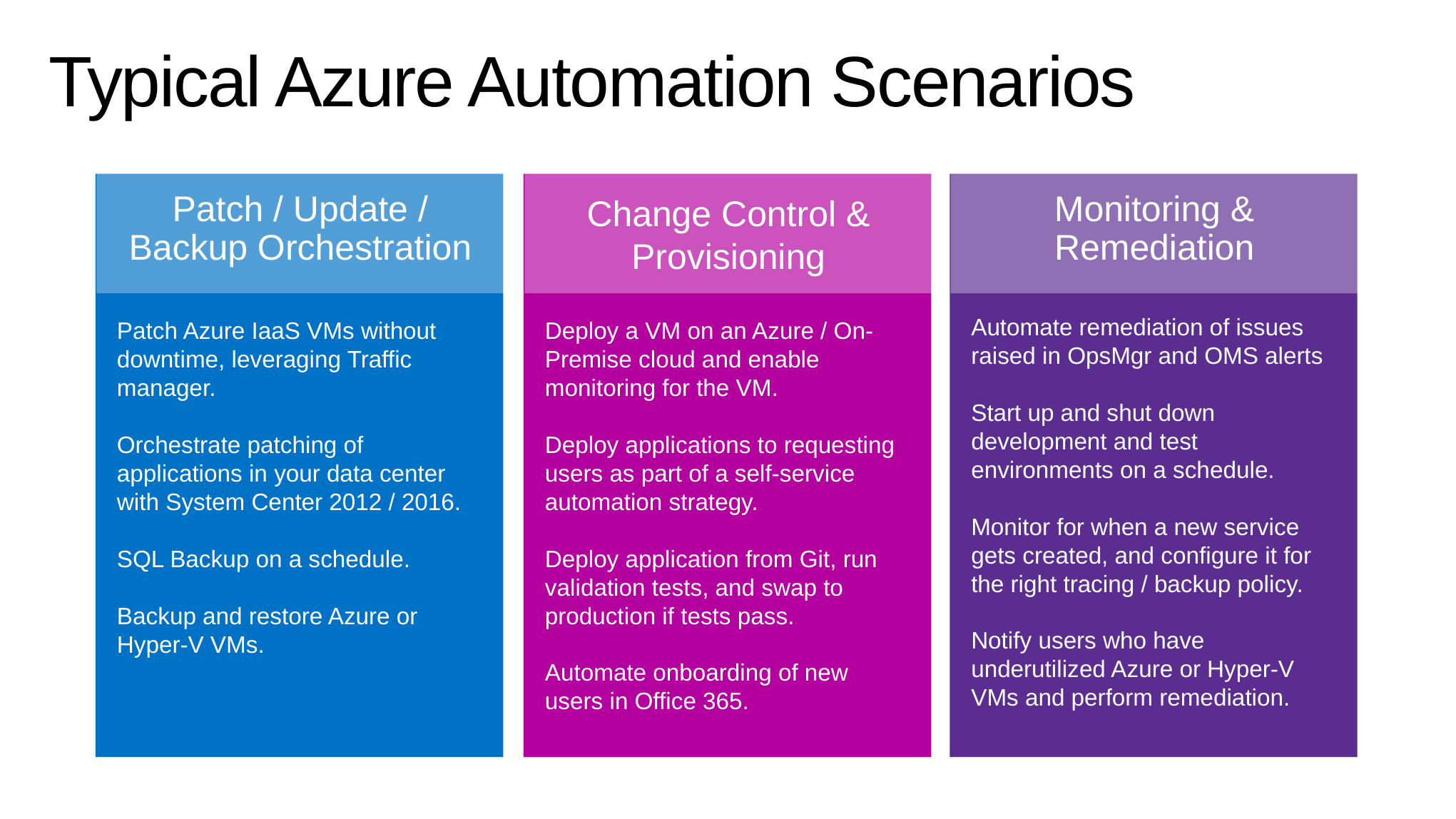

# Typical Azure Automation Scenarios
Patch / Update / Backup Orchestration
Monitoring & Remediation

Patch Azure IaaS VMs without downtime, leveraging Traffic manager.

Orchestrate patching of applications in your data center with System Center 2012 / 2016.

SQL Backup on a schedule.

Backup and restore Azure or Hyper-V VMs.

Deploy a VM on an Azure / On-Premise cloud and enable monitoring for the VM.

Deploy applications to requesting users as part of a self-service automation strategy.

Deploy application from Git, run validation tests, and swap to production if tests pass.

Automate onboarding of new users in Office 365.

Automate remediation of issues raised in OpsMgr and OMS alerts

Start up and shut down development and test environments on a schedule.

Monitor for when a new service gets created, and configure it for the right tracing / backup policy.

Notify users who have underutilized Azure or Hyper-V VMs and perform remediation.
Change Control & Provisioning